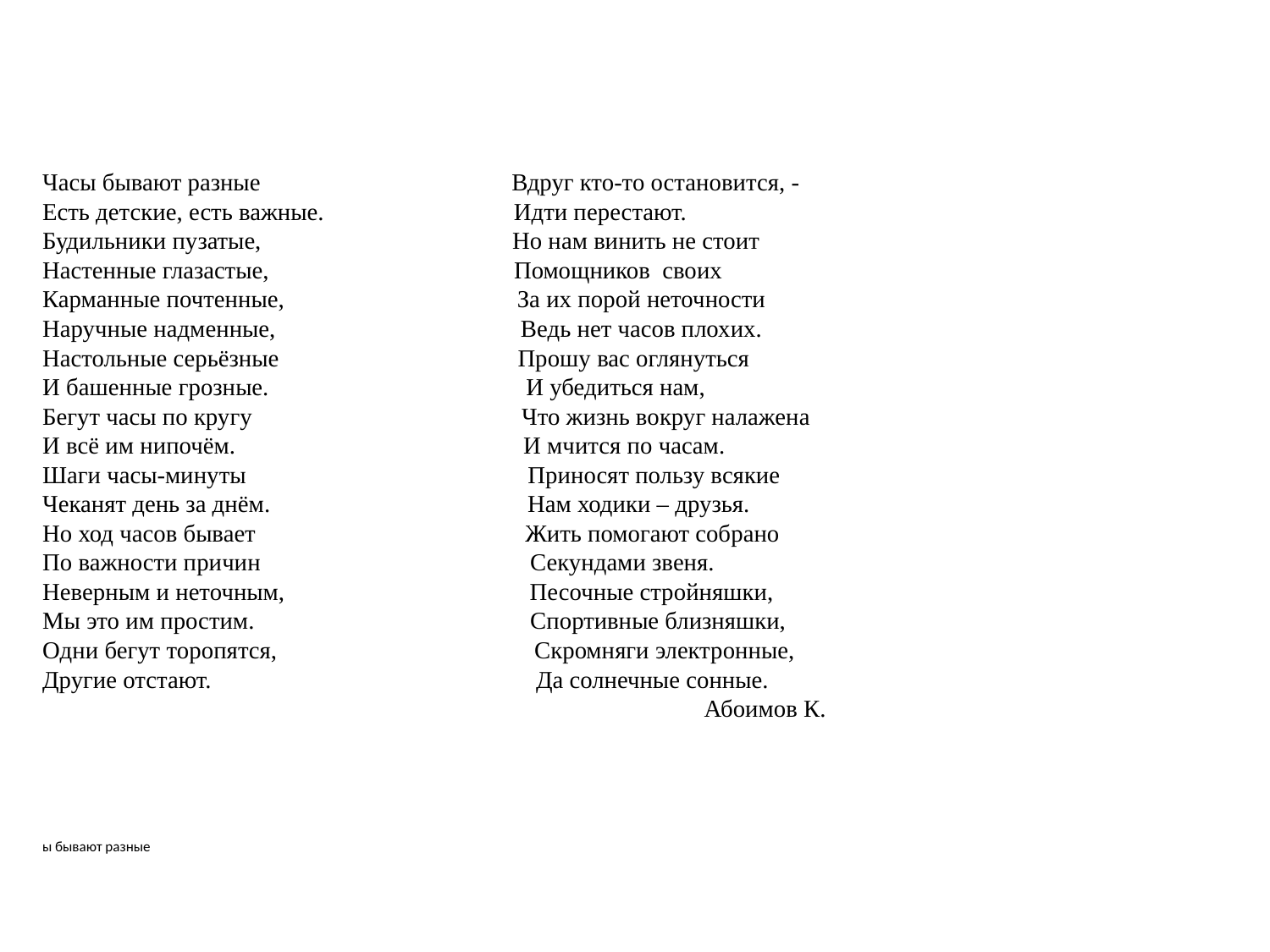

# Часы бывают разные                                         Вдруг кто-то остановится, - Есть детские, есть важные.                               Идти перестают. Будильники пузатые,                                         Но нам винить не стоит Настенные глазастые,                                        Помощников  своих Карманные почтенные,                                      За их порой неточности Наручные надменные,                                        Ведь нет часов плохих. Настольные серьёзные                                       Прошу вас оглянуться И башенные грозные.                                          И убедиться нам, Бегут часы по кругу                                            Что жизнь вокруг налажена И всё им нипочём.                                               И мчится по часам. Шаги часы-минуты                                              Приносят пользу всякие Чеканят день за днём.                                          Нам ходики – друзья. Но ход часов бывает                                            Жить помогают собрано По важности причин                                            Секундами звеня. Неверным и неточным,                                        Песочные стройняшки, Мы это им простим.                                             Спортивные близняшки, Одни бегут торопятся,                                          Скромняги электронные, Другие отстают.                                                     Да солнечные сонные. Абоимов К.   ы бывают разные